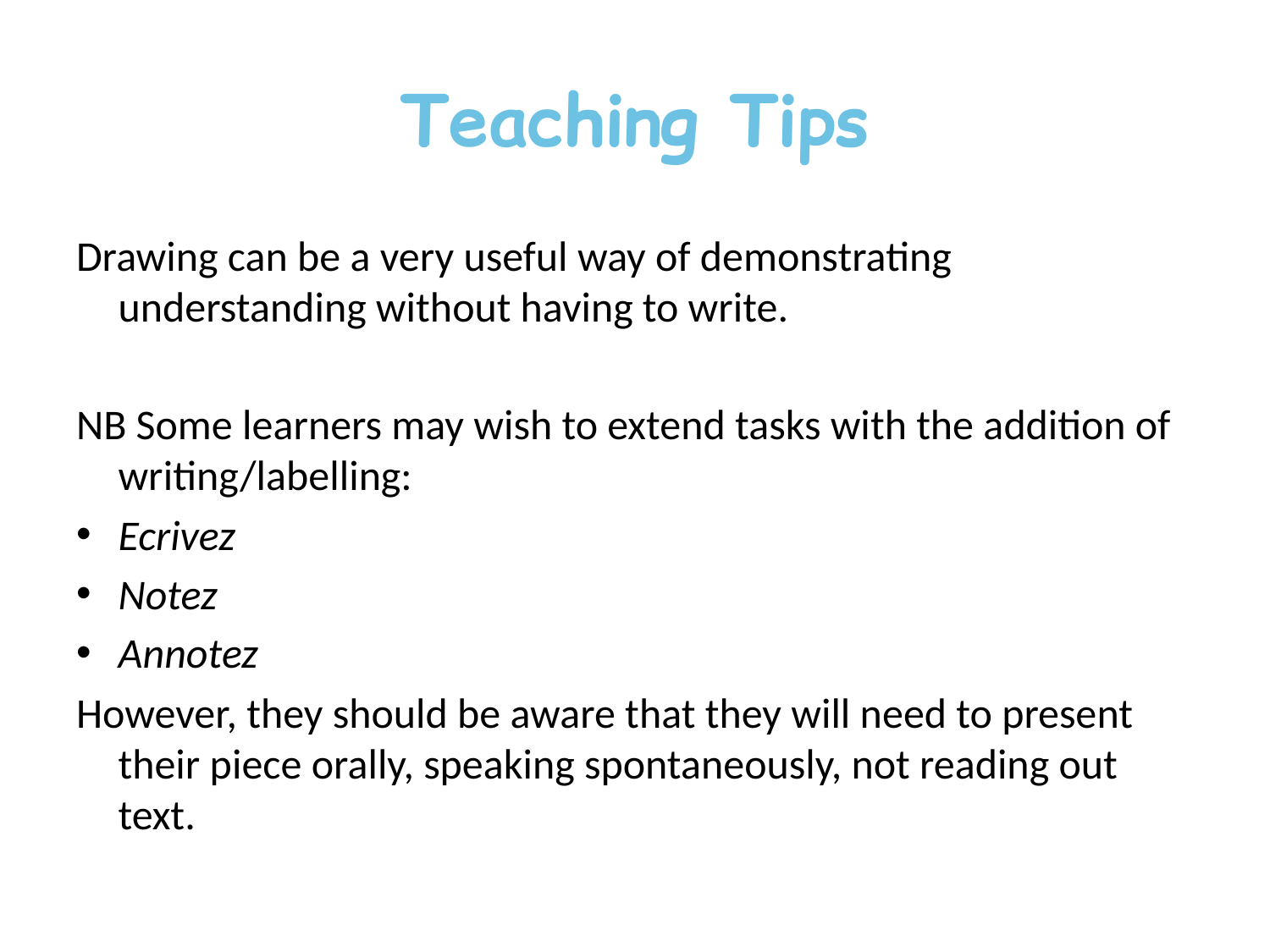

# Teaching Tips
Drawing can be a very useful way of demonstrating understanding without having to write.

NB Some learners may wish to extend tasks with the addition of writing/labelling:
Ecrivez
Notez
Annotez
However, they should be aware that they will need to present their piece orally, speaking spontaneously, not reading out text.